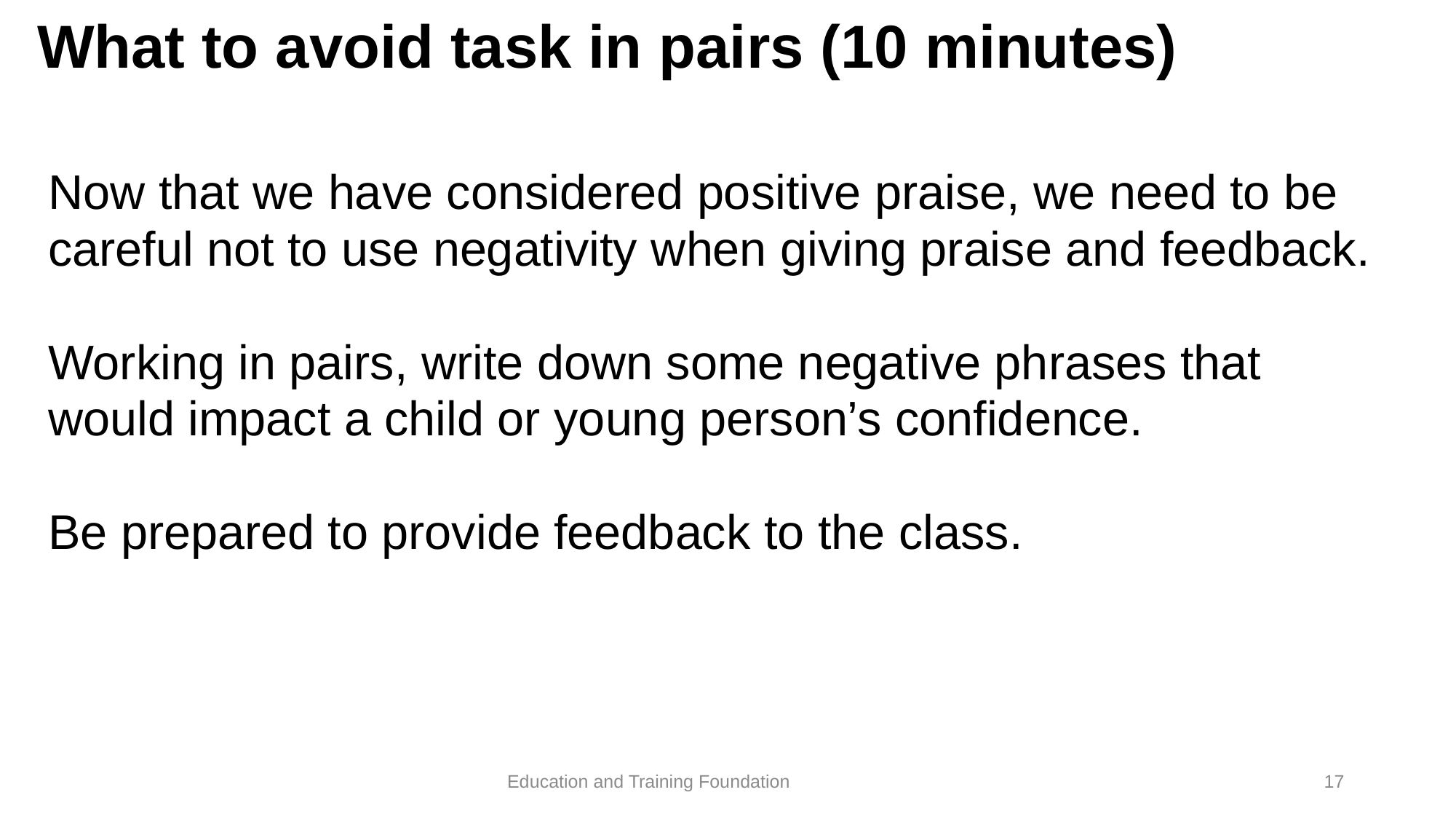

# What to avoid task in pairs (10 minutes)
Now that we have considered positive praise, we need to be careful not to use negativity when giving praise and feedback.

Working in pairs, write down some negative phrases that would impact a child or young person’s confidence.

Be prepared to provide feedback to the class.

17
Education and Training Foundation